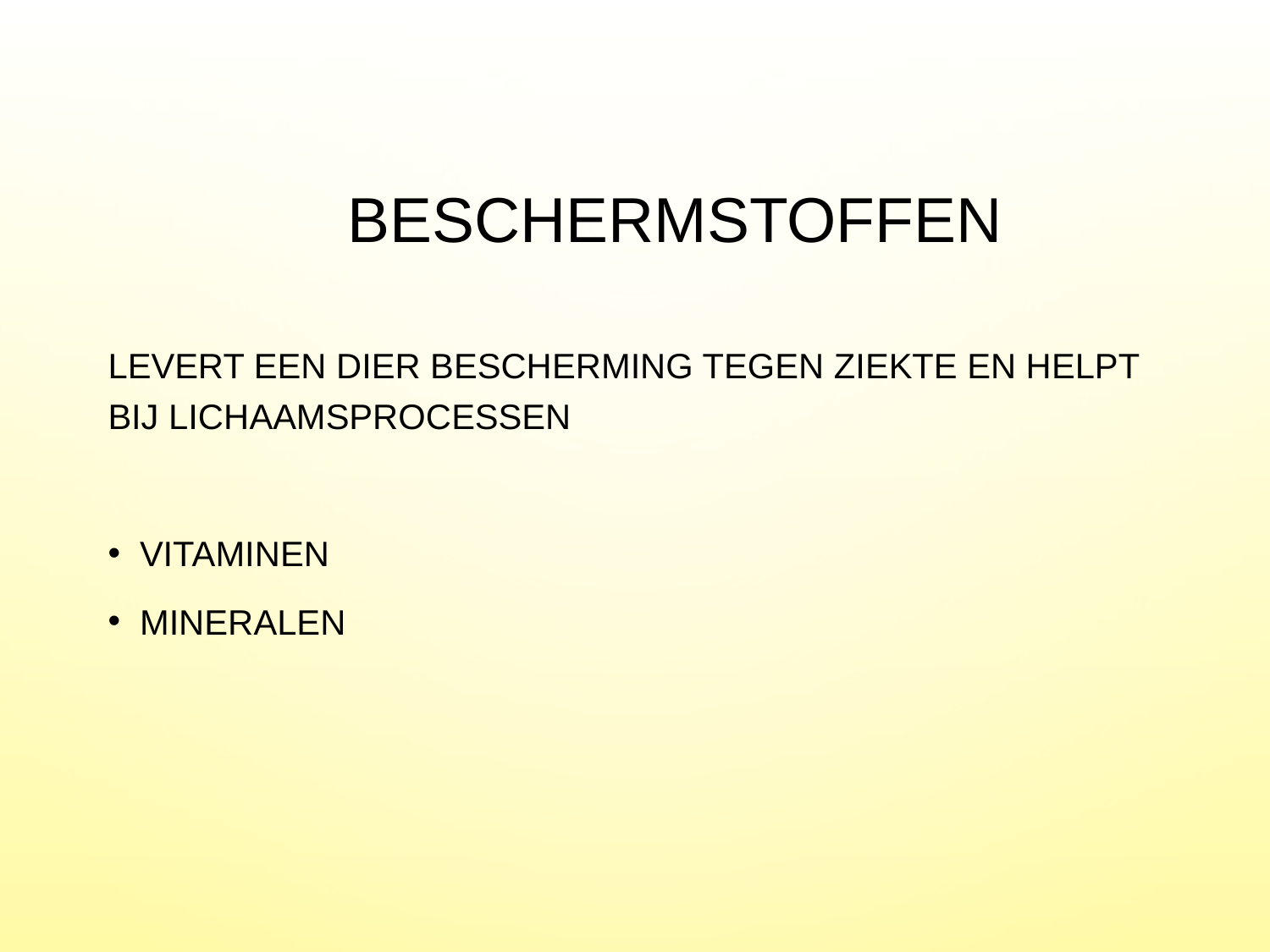

# beschermstoffen
Levert een dier bescherming tegen ziekte en helpt bij lichaamsprocessen

Vitaminen
Mineralen